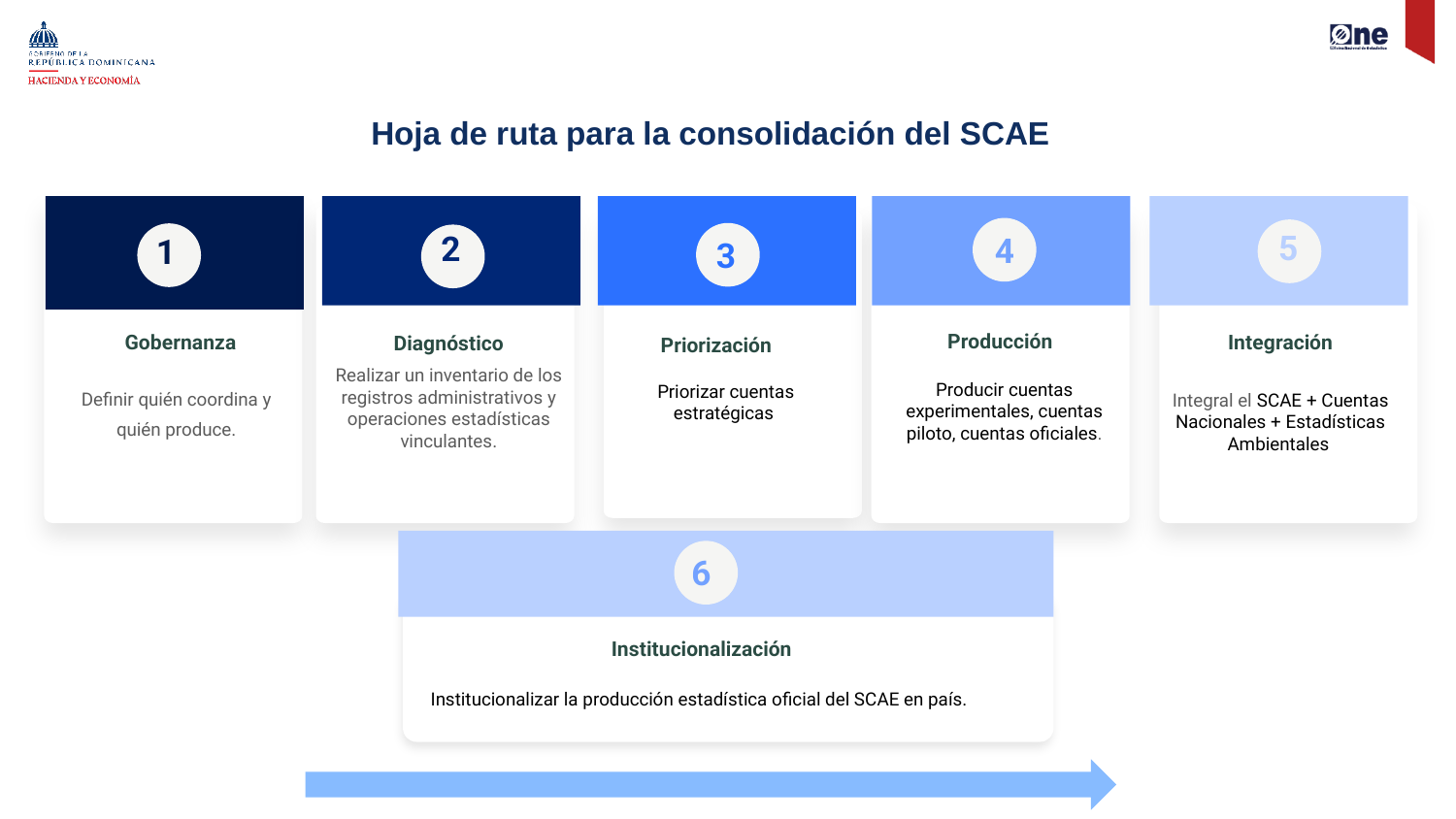

Hoja de ruta para la consolidación del SCAE

5
2
4
1
3
Gobernanza
Producción
Diagnóstico
Priorización
Integración
Realizar un inventario de los registros administrativos y operaciones estadísticas vinculantes.
Priorizar cuentas estratégicas
Producir cuentas experimentales, cuentas piloto, cuentas oficiales.
Definir quién coordina y quién produce.
Integral el SCAE + Cuentas Nacionales + Estadísticas Ambientales

6

Institucionalización
Institucionalizar la producción estadística oficial del SCAE en país.